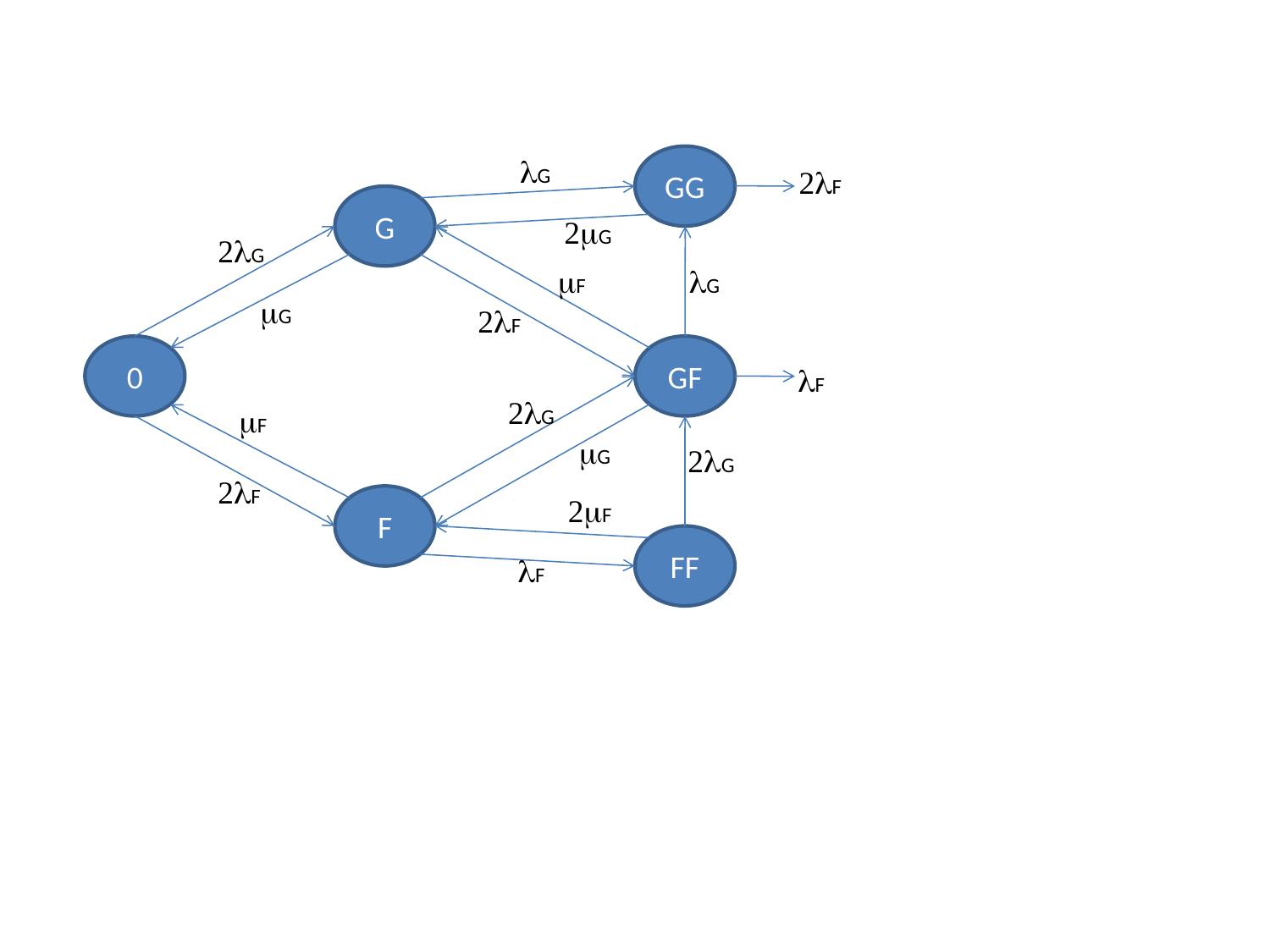

λG
GG
2λF
G
2μG
2λG
μF
λG
μG
2λF
0
GF
λF
2λG
μF
μG
2λG
2λF
2μF
F
FF
λF